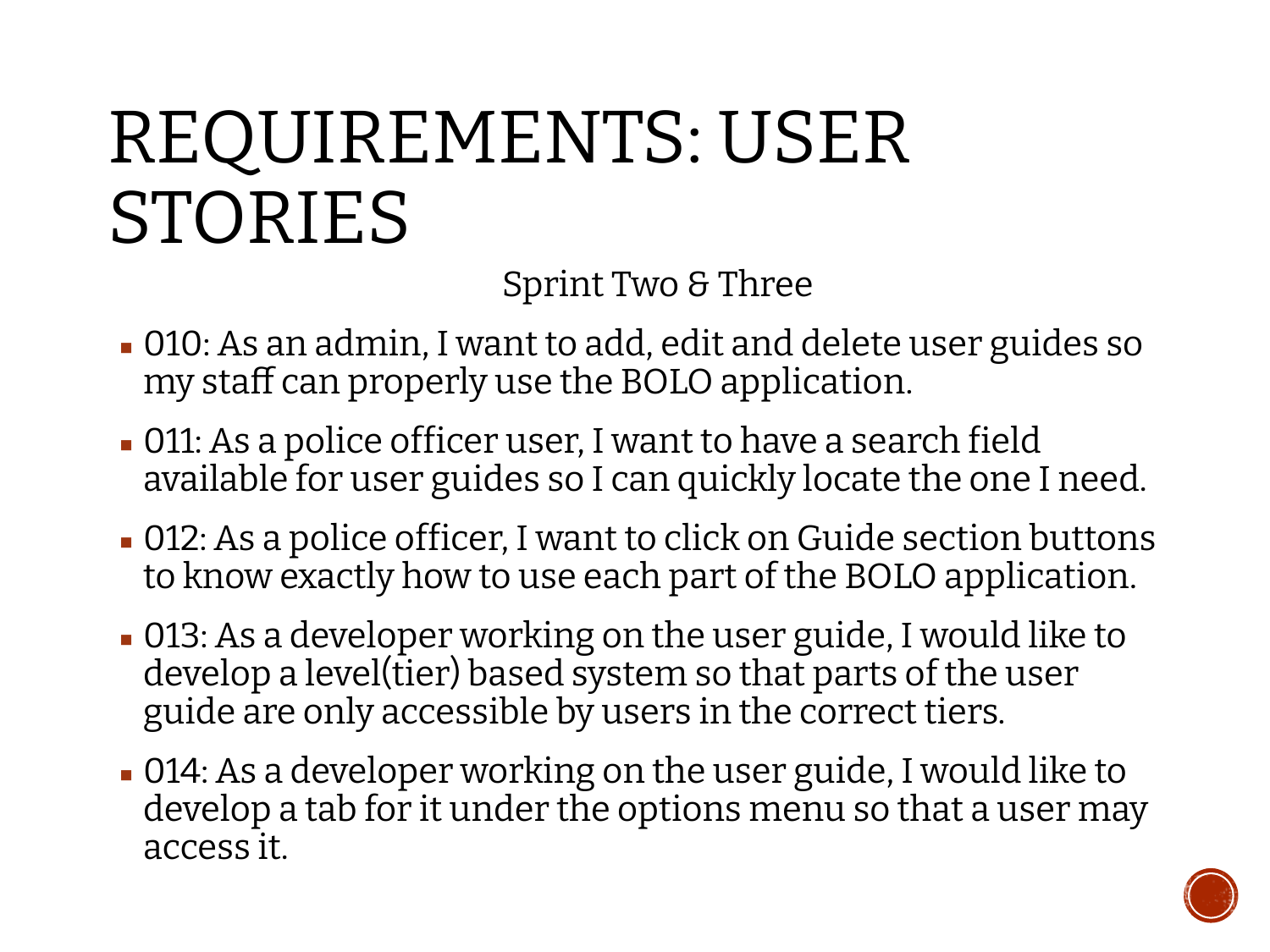

# REQUIREMENTS: USER STORIES
Sprint Two & Three
010: As an admin, I want to add, edit and delete user guides so my staff can properly use the BOLO application.
011: As a police officer user, I want to have a search field available for user guides so I can quickly locate the one I need.
012: As a police officer, I want to click on Guide section buttons to know exactly how to use each part of the BOLO application.
013: As a developer working on the user guide, I would like to develop a level(tier) based system so that parts of the user guide are only accessible by users in the correct tiers.
014: As a developer working on the user guide, I would like to develop a tab for it under the options menu so that a user may access it.